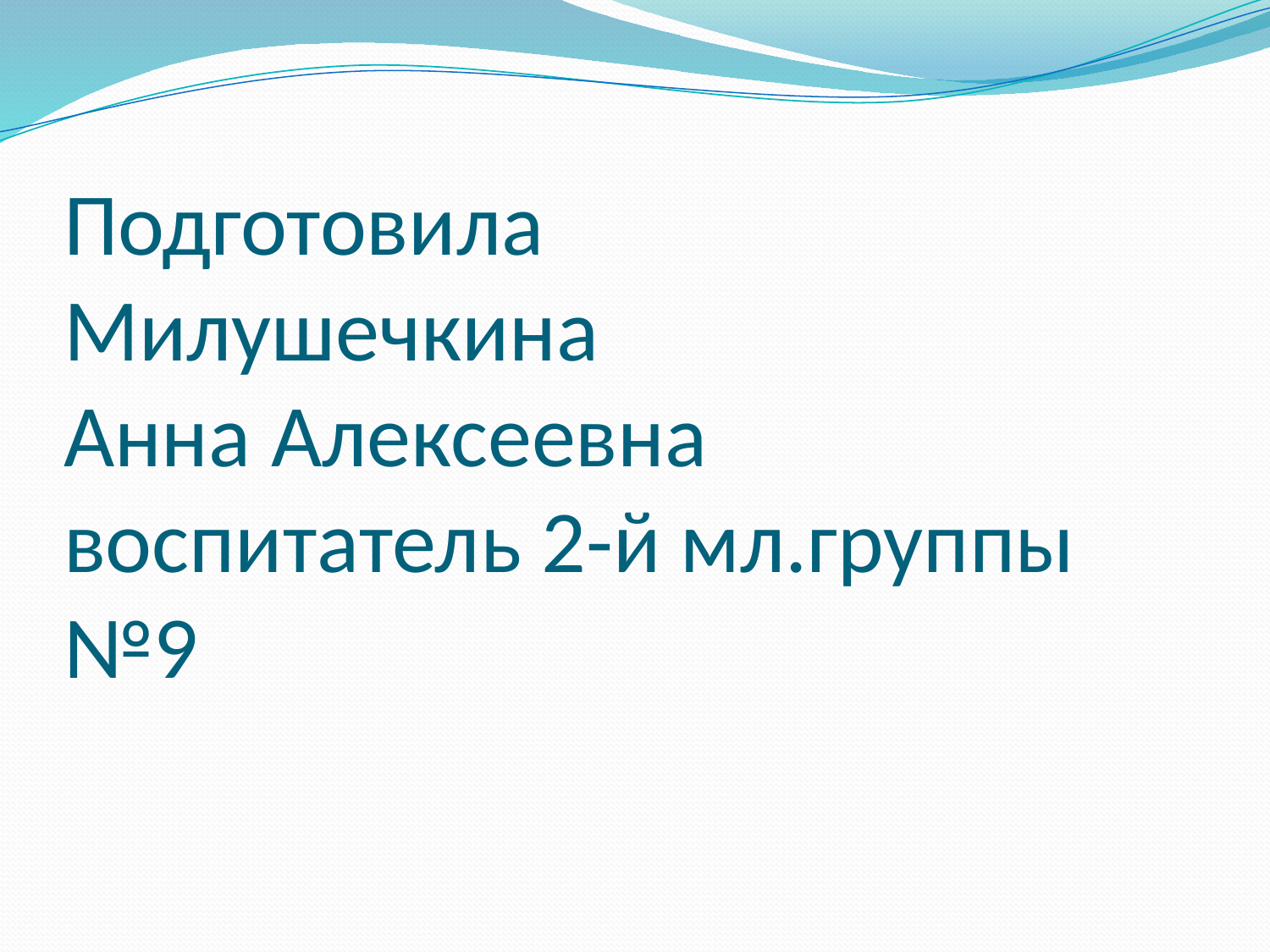

# Подготовила Милушечкина Анна Алексеевна воспитатель 2-й мл.группы №9